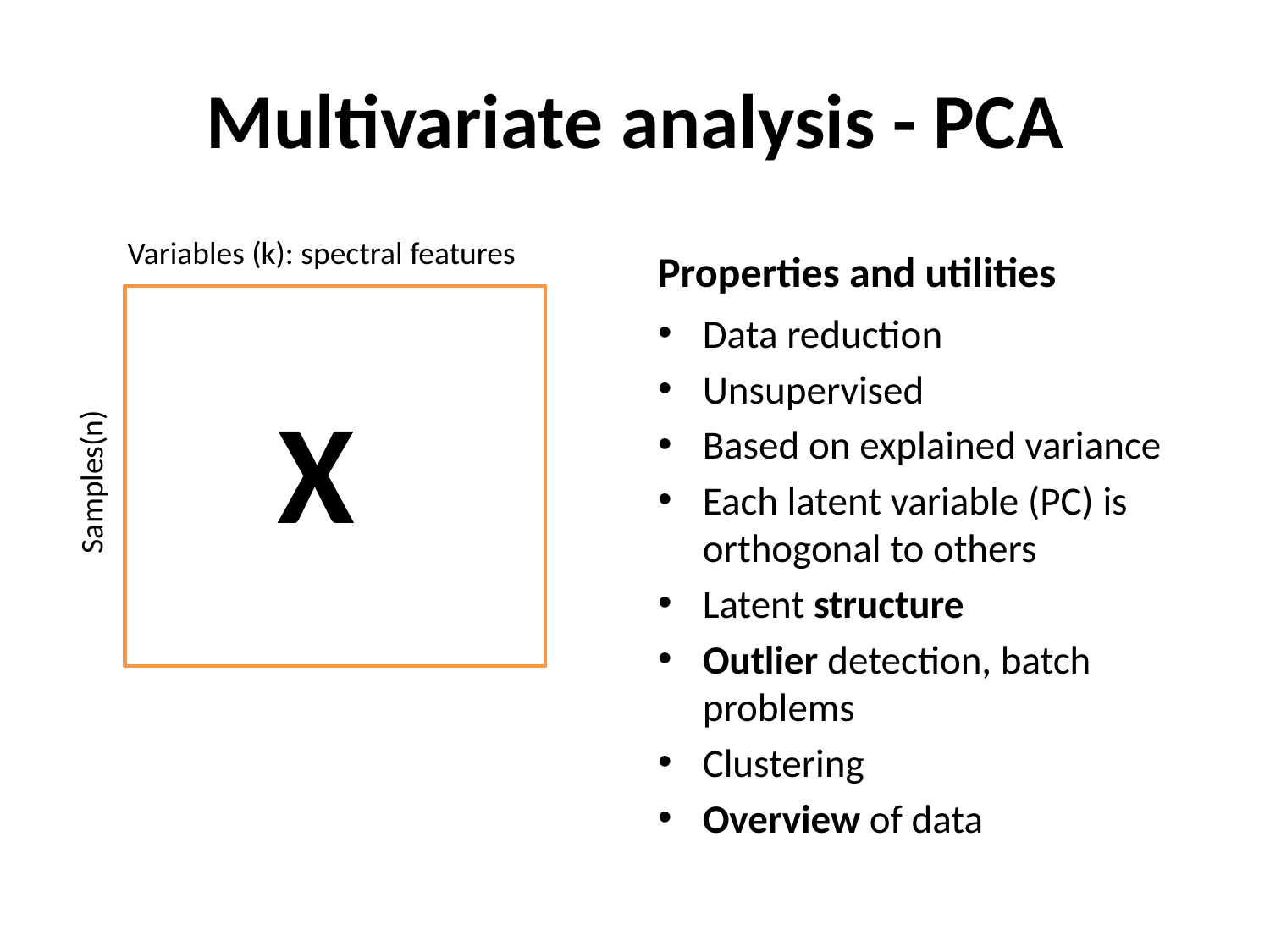

# Multivariate analysis - PCA
Properties and utilities
Variables (k): spectral features

Data reduction
Unsupervised
Based on explained variance
Each latent variable (PC) is orthogonal to others
Latent structure
Outlier detection, batch problems
Clustering
Overview of data
X
Samples(n)